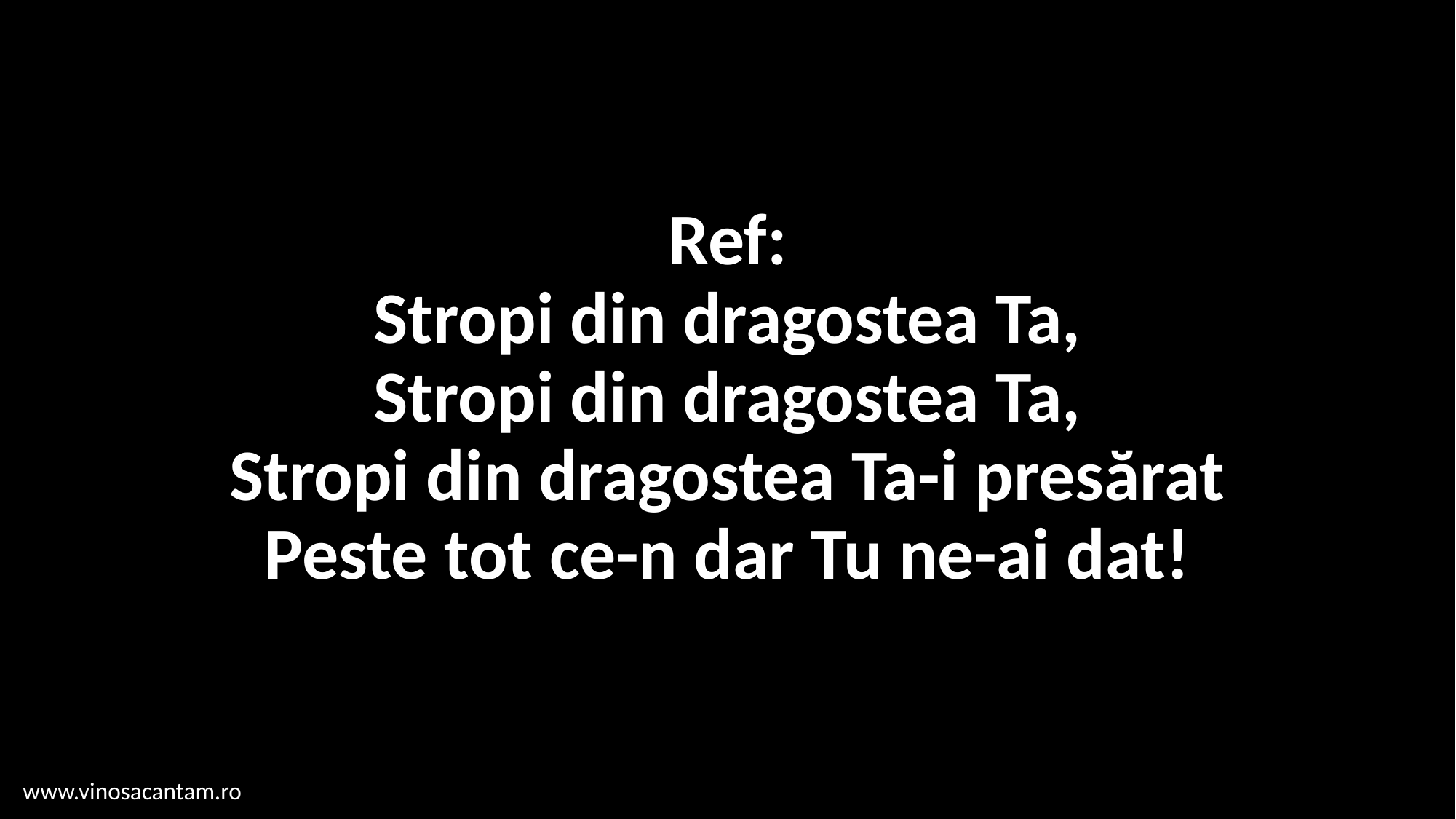

# Ref: Stropi din dragostea Ta, Stropi din dragostea Ta, Stropi din dragostea Ta-i presărat Peste tot ce-n dar Tu ne-ai dat!
www.vinosacantam.ro